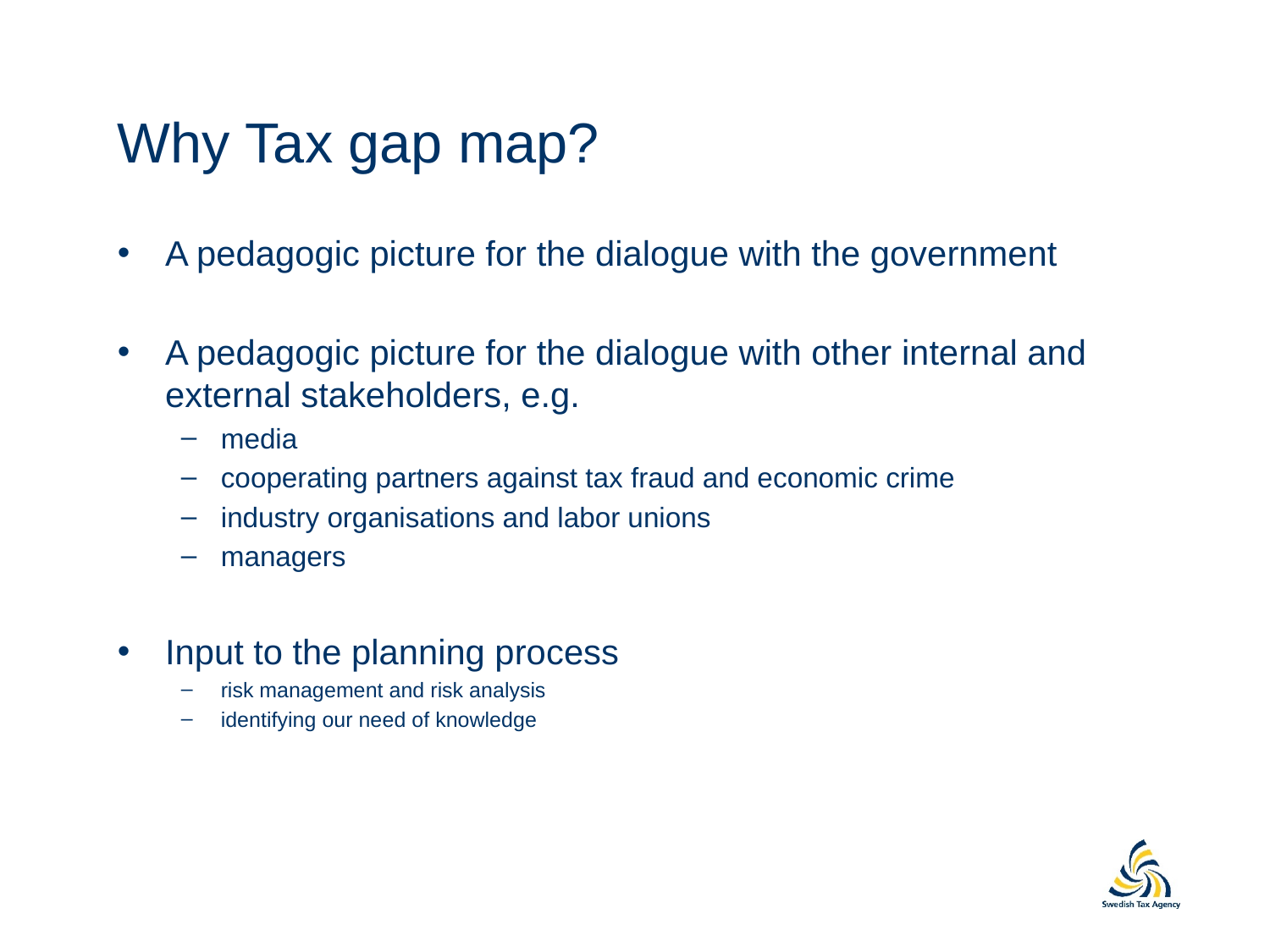

# Why Tax gap map?
A pedagogic picture for the dialogue with the government

A pedagogic picture for the dialogue with other internal and external stakeholders, e.g.
media
cooperating partners against tax fraud and economic crime
industry organisations and labor unions
managers

Input to the planning process
risk management and risk analysis
identifying our need of knowledge